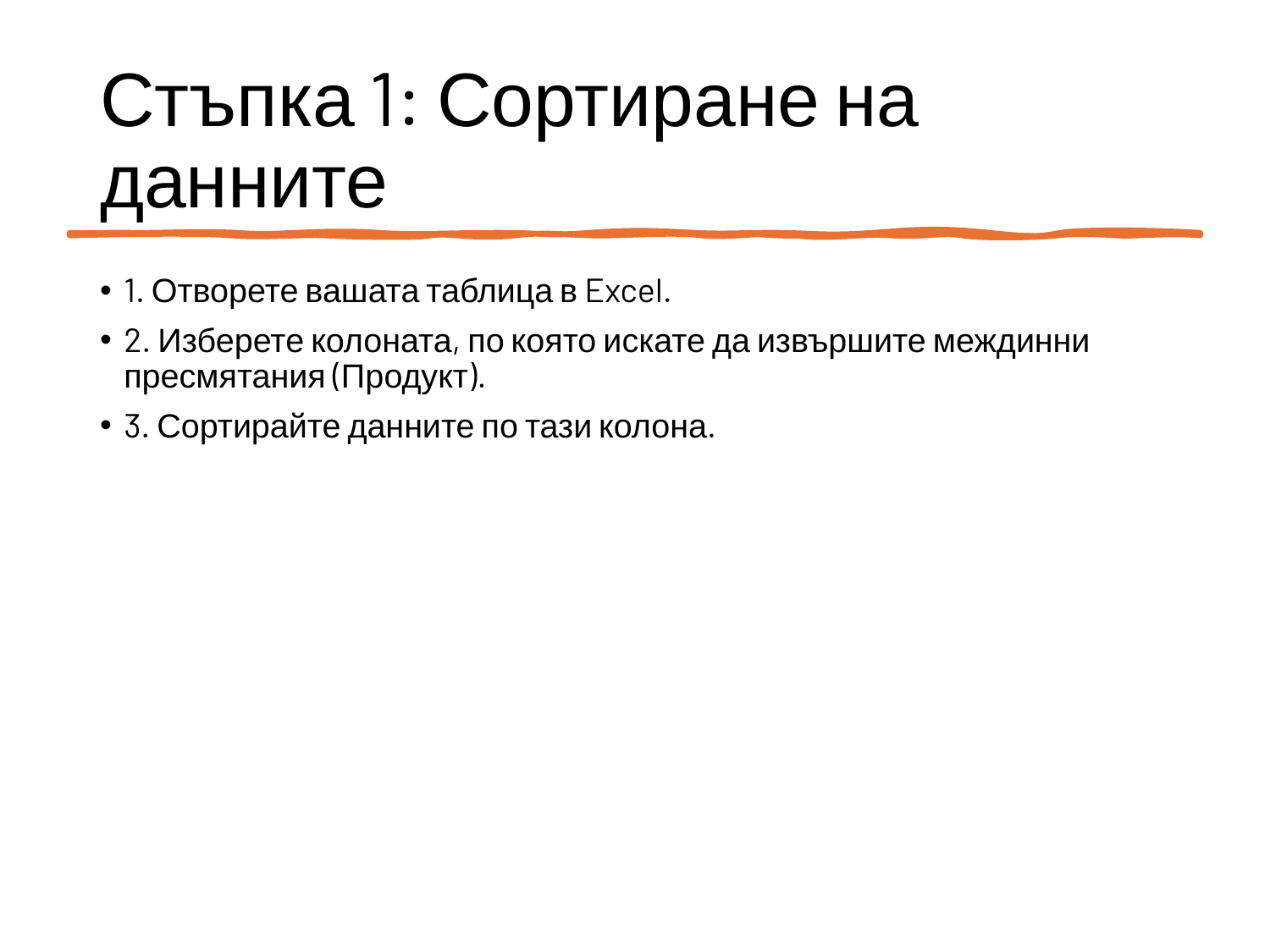

# Стъпка 1: Сортиране на данните

1. Отворете вашата таблица в Excel.
2. Изберете колоната, по която искате да извършите междинни пресмятания (Продукт).
3. Сортирайте данните по тази колона.